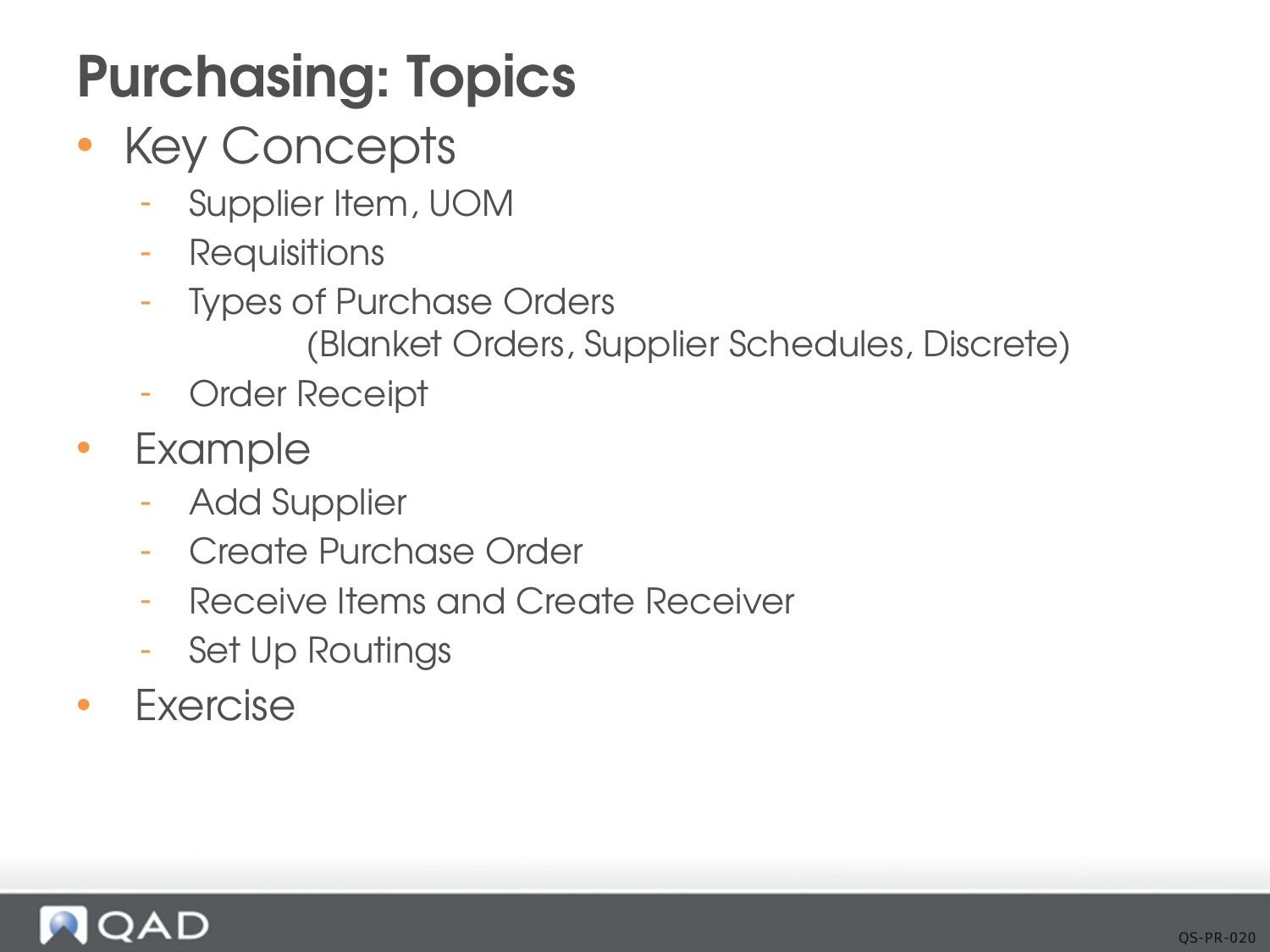

# Purchasing: Topics
Key Concepts
 Supplier Item, UOM
 Requisitions
 Types of Purchase Orders
	(Blanket Orders, Supplier Schedules, Discrete)
 Order Receipt
 Example
 Add Supplier
 Create Purchase Order
 Receive Items and Create Receiver
 Set Up Routings
 Exercise

QS-PR-020